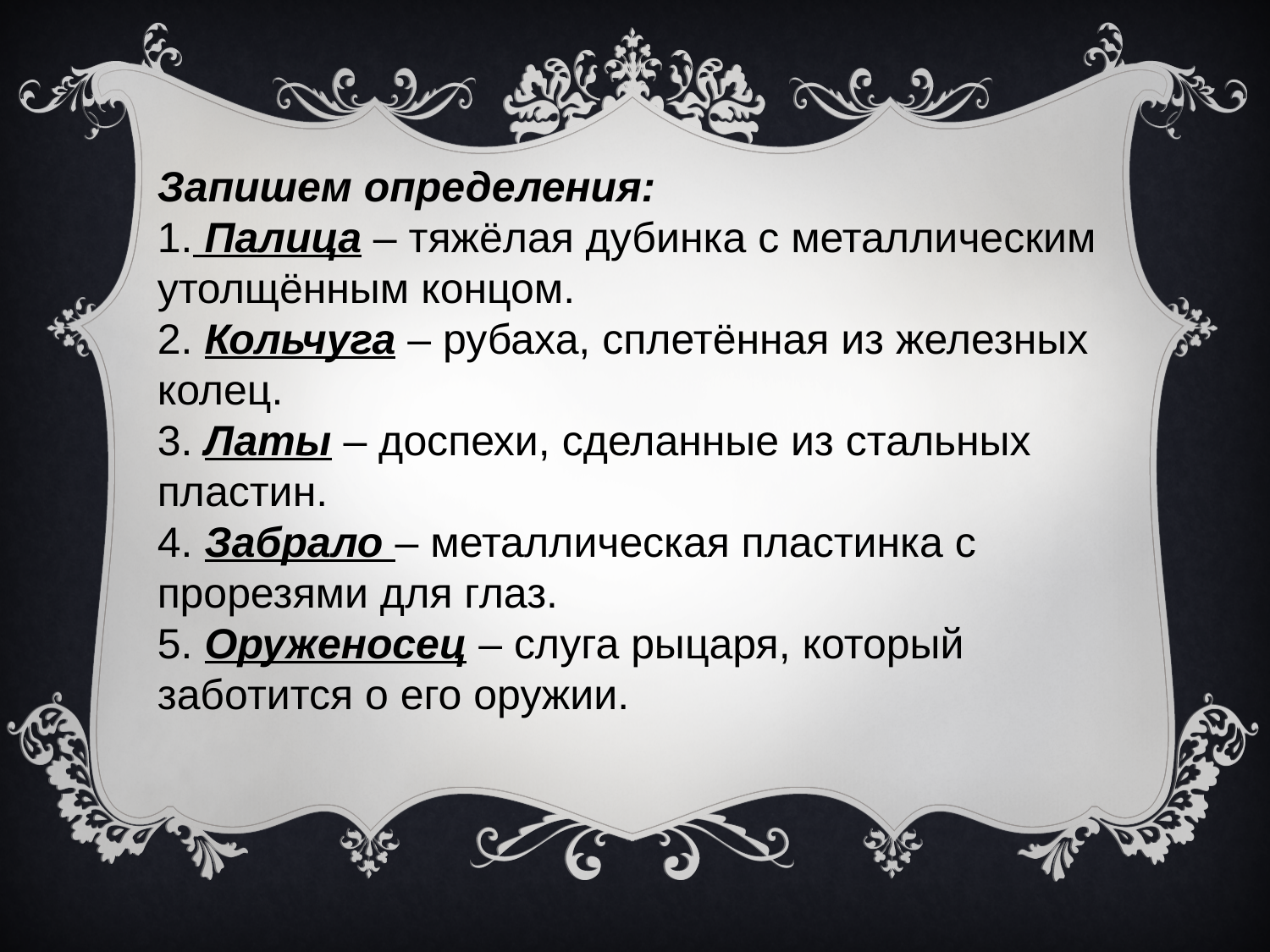

Запишем определения:
1. Палица – тяжёлая дубинка с металлическим утолщённым концом.
2. Кольчуга – рубаха, сплетённая из железных колец.
3. Латы – доспехи, сделанные из стальных пластин.
4. Забрало – металлическая пластинка с прорезями для глаз.
5. Оруженосец – слуга рыцаря, который заботится о его оружии.